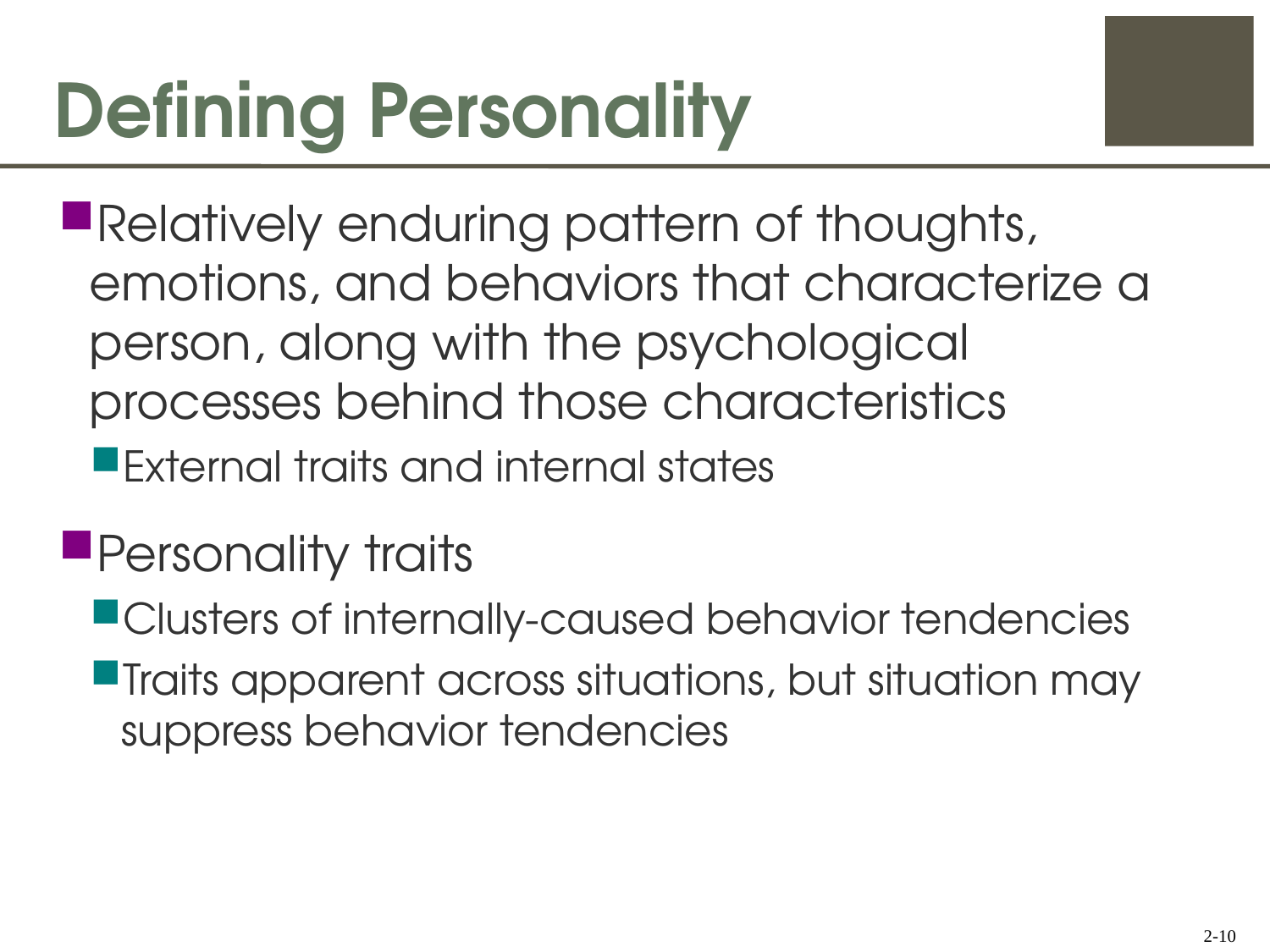

# Defining Personality
Relatively enduring pattern of thoughts, emotions, and behaviors that characterize a person, along with the psychological processes behind those characteristics
External traits and internal states
Personality traits
Clusters of internally-caused behavior tendencies
Traits apparent across situations, but situation may suppress behavior tendencies